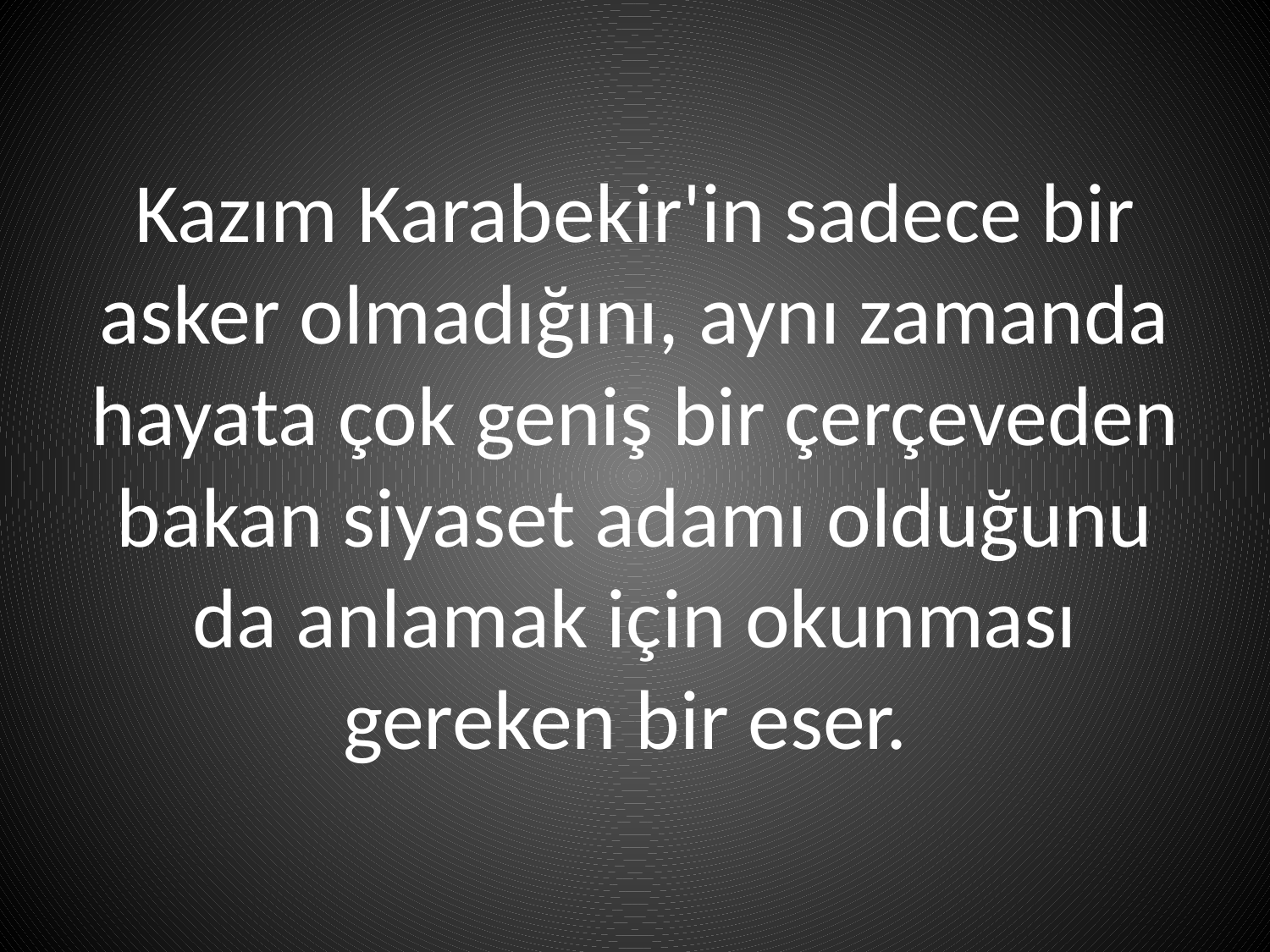

# Kazım Karabekir'in sadece bir asker olmadığını, aynı zamanda hayata çok geniş bir çerçeveden bakan siyaset adamı olduğunu da anlamak için okunması gereken bir eser.